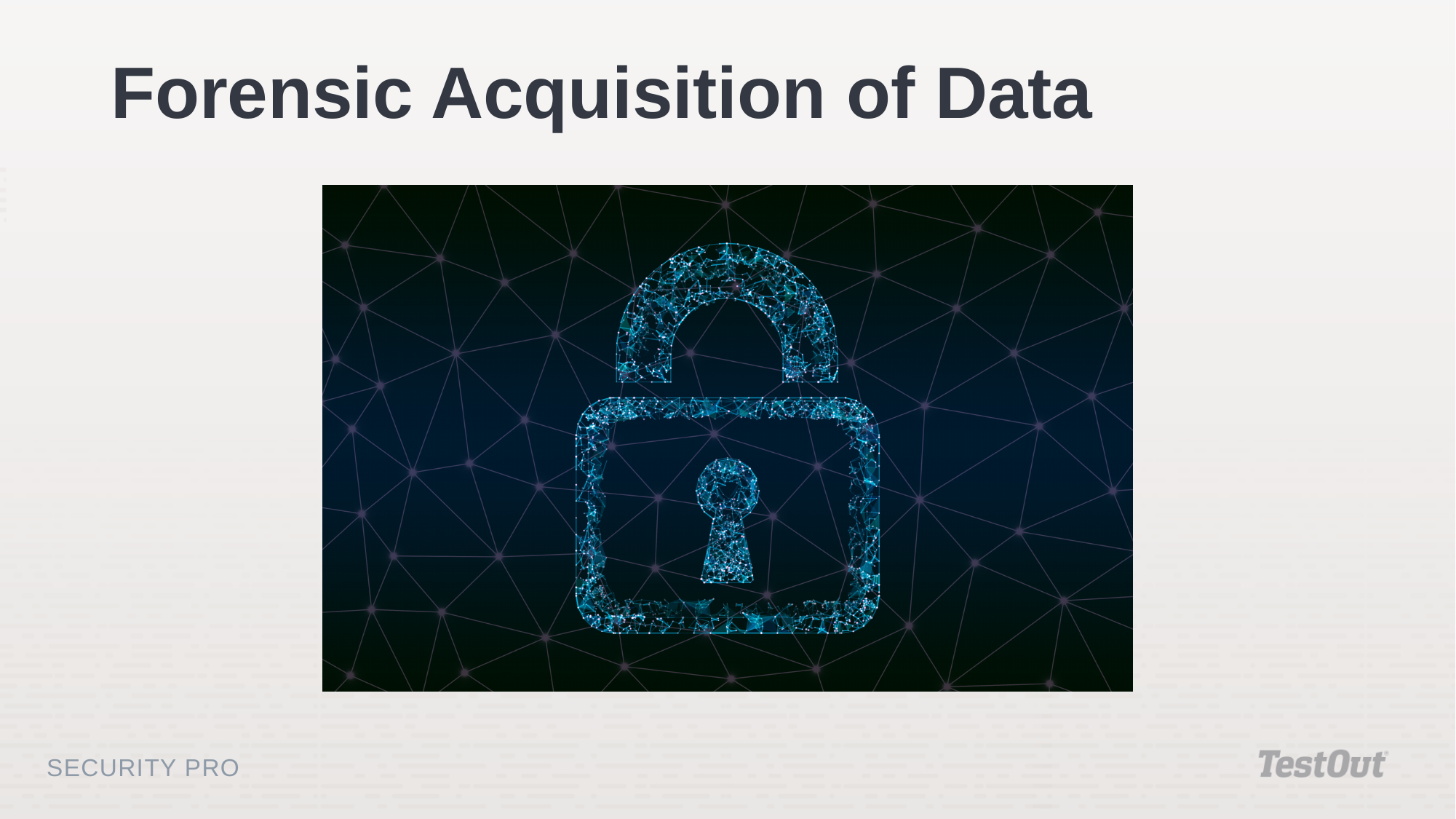

# Forensic Acquisition of Data
Security Pro